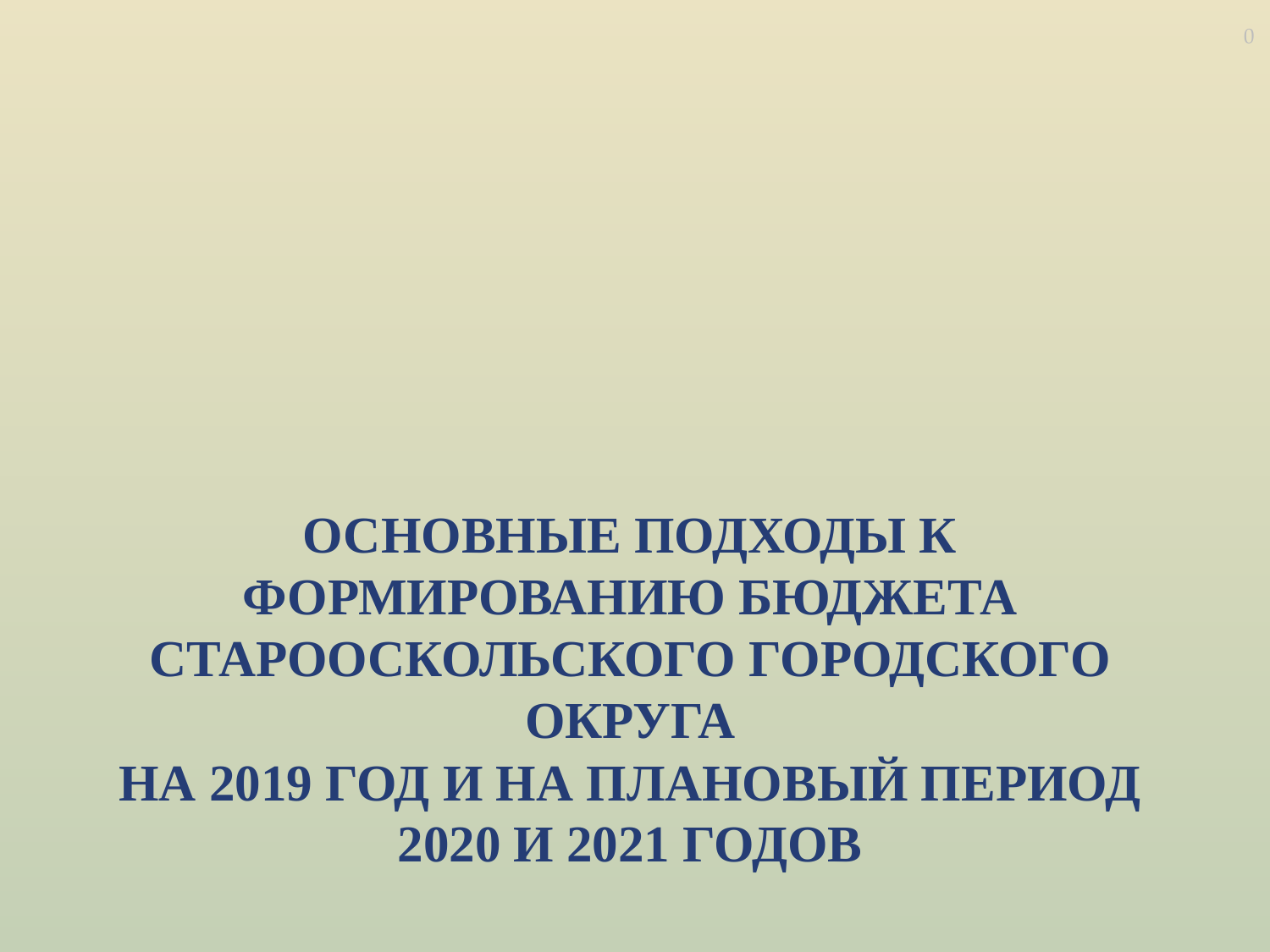

0
# Основные подходы к формированию бюджета Старооскольского городского округа на 2019 год и на плановый период 2020 и 2021 годов